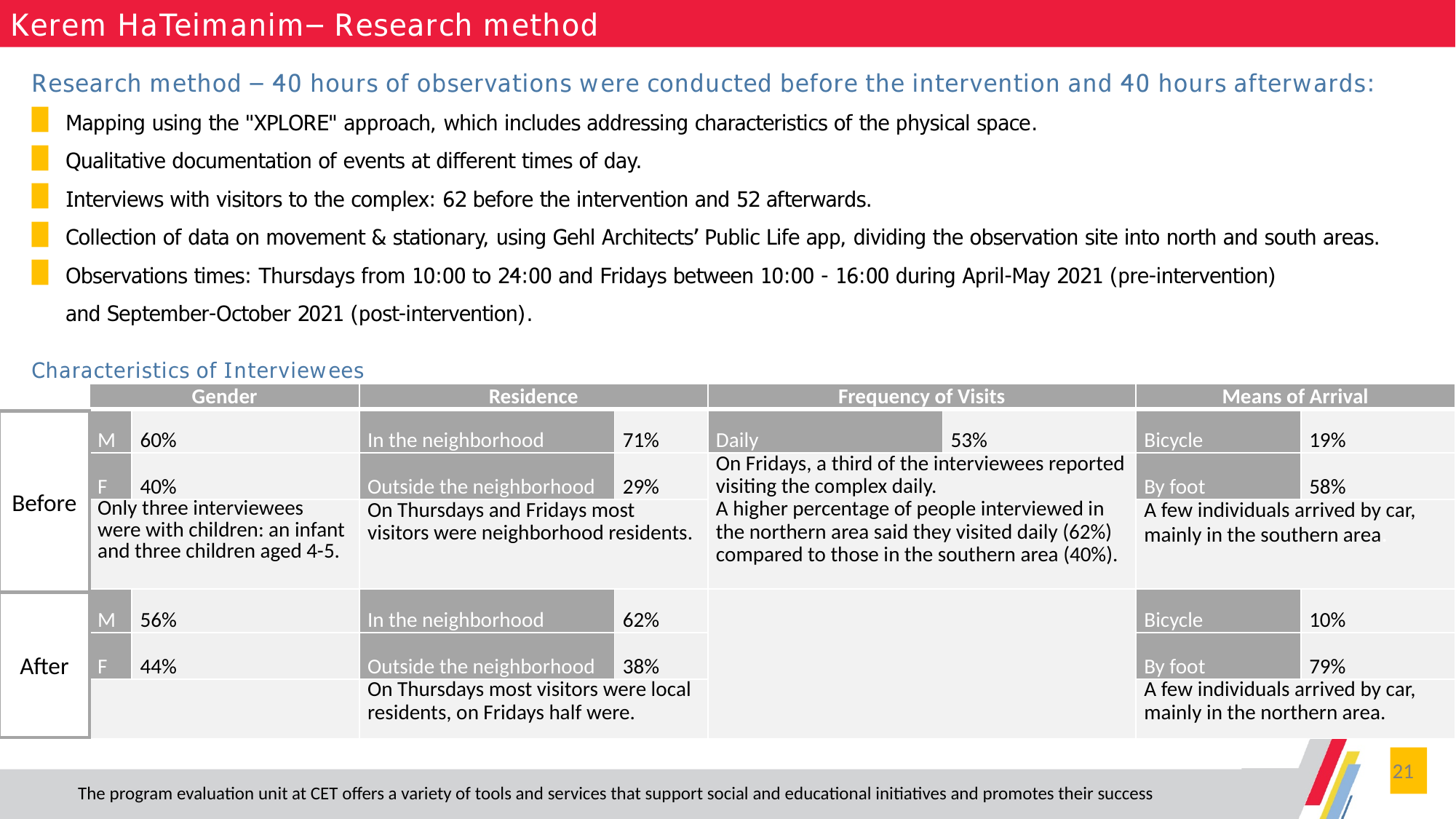

Kerem HaTeimanim– Research method
Research method – 40 hours of observations were conducted before the intervention and 40 hours afterwards:
Mapping using the "XPLORE" approach, which includes addressing characteristics of the physical space.
Qualitative documentation of events at different times of day.
Interviews with visitors to the complex: 62 before the intervention and 52 afterwards.
Collection of data on movement & stationary, using Gehl Architects’ Public Life app, dividing the observation site into north and south areas.
Observations times: Thursdays from 10:00 to 24:00 and Fridays between 10:00 - 16:00 during April-May 2021 (pre-intervention)
and September-October 2021 (post-intervention).
Characteristics of Interviewees
| Gender |  | Residence |  | Frequency of Visits |  | Means of Arrival |  |
| --- | --- | --- | --- | --- | --- | --- | --- |
| M | 60% | In the neighborhood | 71% | Daily | 53% | Bicycle | 19% |
| F | 40% | Outside the neighborhood | 29% | On Fridays, a third of the interviewees reported visiting the complex daily. A higher percentage of people interviewed in the northern area said they visited daily (62%) compared to those in the southern area (40%). |  | By foot | 58% |
| Only three interviewees were with children: an infant and three children aged 4-5. |  | On Thursdays and Fridays most visitors were neighborhood residents. |  |  |  | A few individuals arrived by car, mainly in the southern area. |  |
| M | 56% | In the neighborhood | 62% |  |  | Bicycle | 10% |
| F | 44% | Outside the neighborhood | 38% |  |  | By foot | 79% |
|  |  | On Thursdays most visitors were local residents, on Fridays half were. |  |  |  | A few individuals arrived by car, mainly in the northern area. |  |
Before
After
21